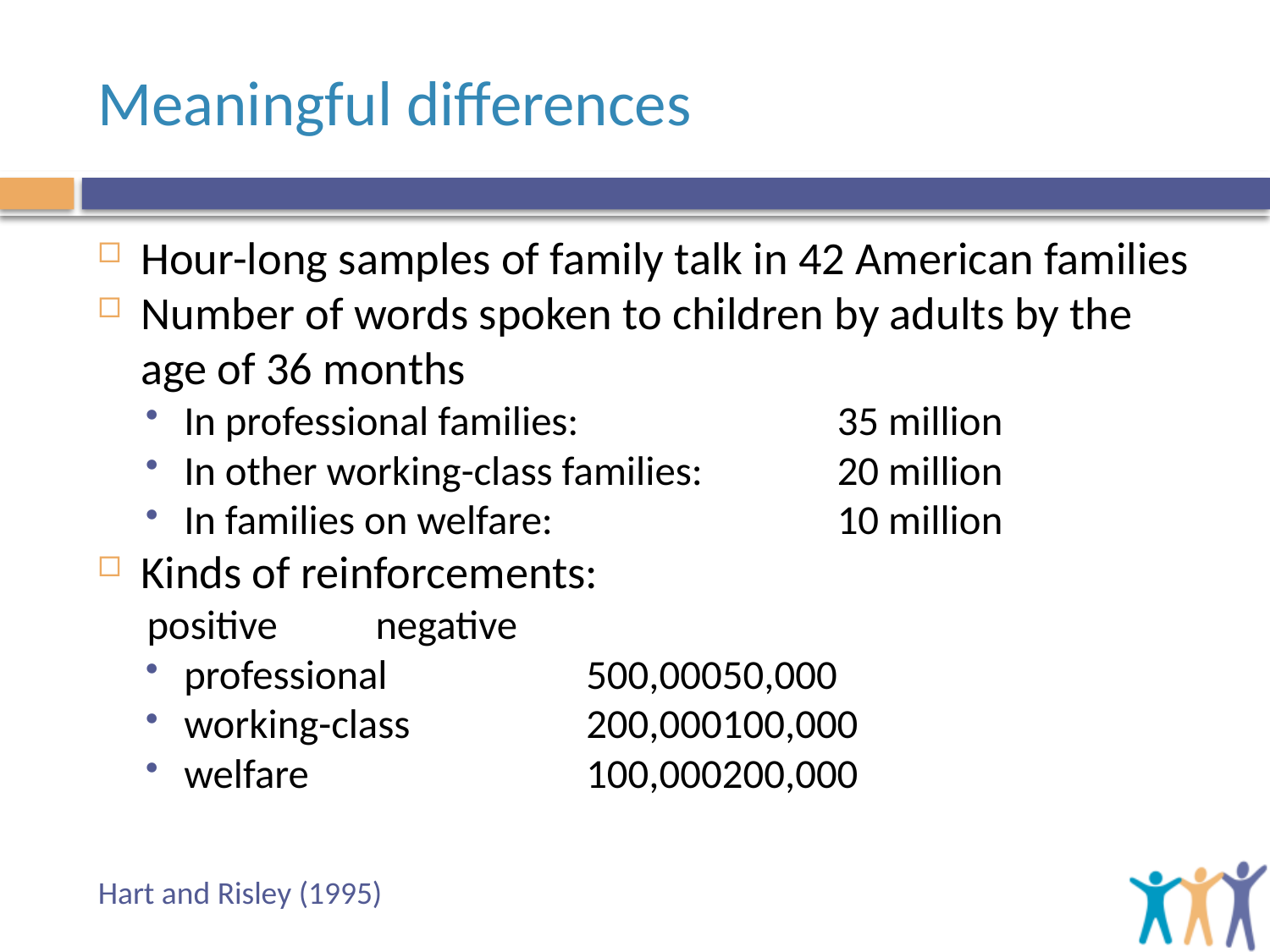

# Meaningful differences
Hour-long samples of family talk in 42 American families
Number of words spoken to children by adults by the age of 36 months
In professional families: 	35 million
In other working-class families:	20 million
In families on welfare:	10 million
Kinds of reinforcements:
	positive	negative
professional	500,000	50,000
working-class	200,000	100,000
welfare	100,000	200,000

Hart and Risley (1995)